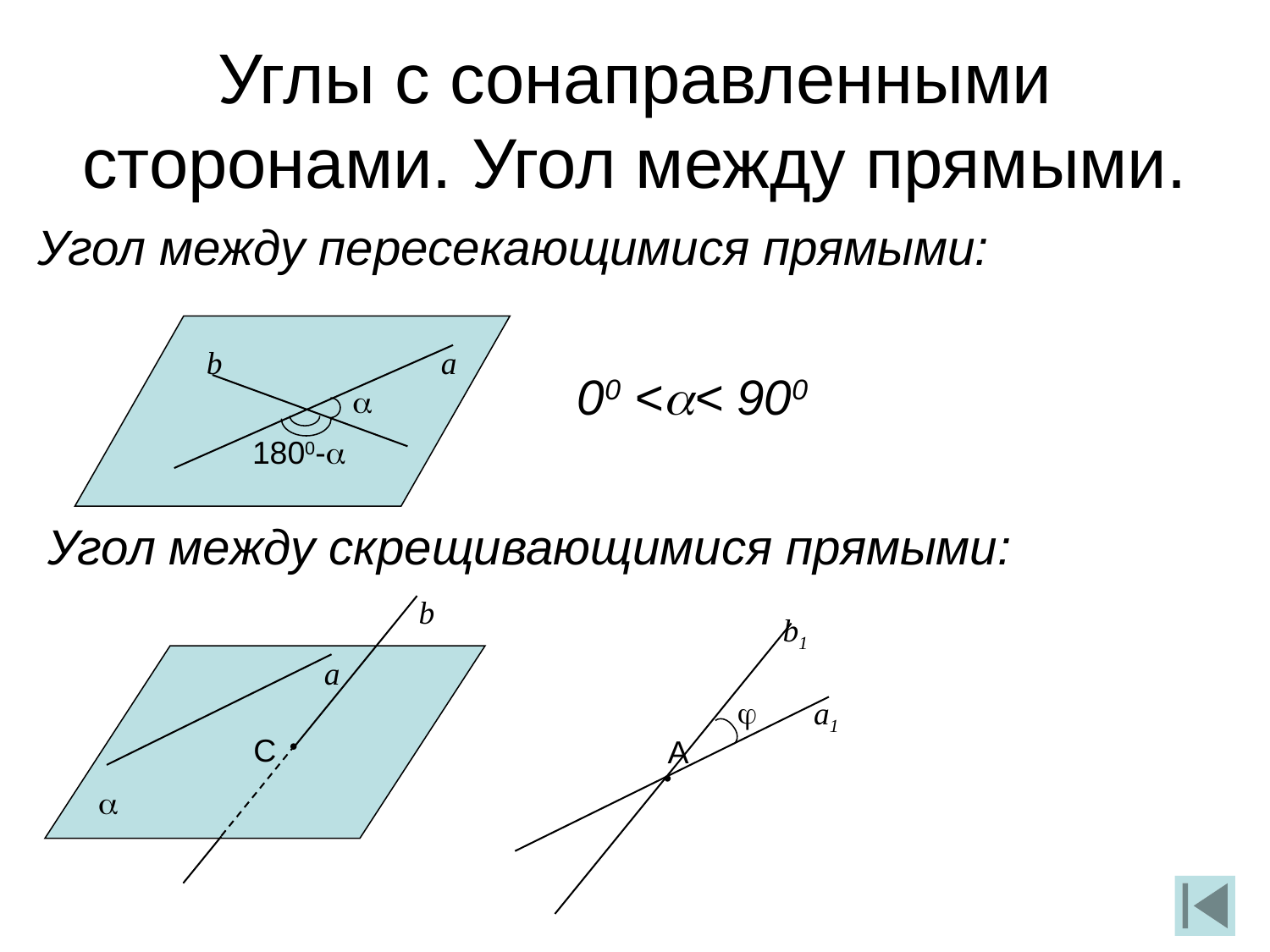

Углы с сонаправленными сторонами. Угол между прямыми.
Угол между пересекающимися прямыми:

а

b

α

1800-α
00 <α< 900
Угол между скрещивающимися прямыми:
b

α
а

C

b1

ϕ

а1

А